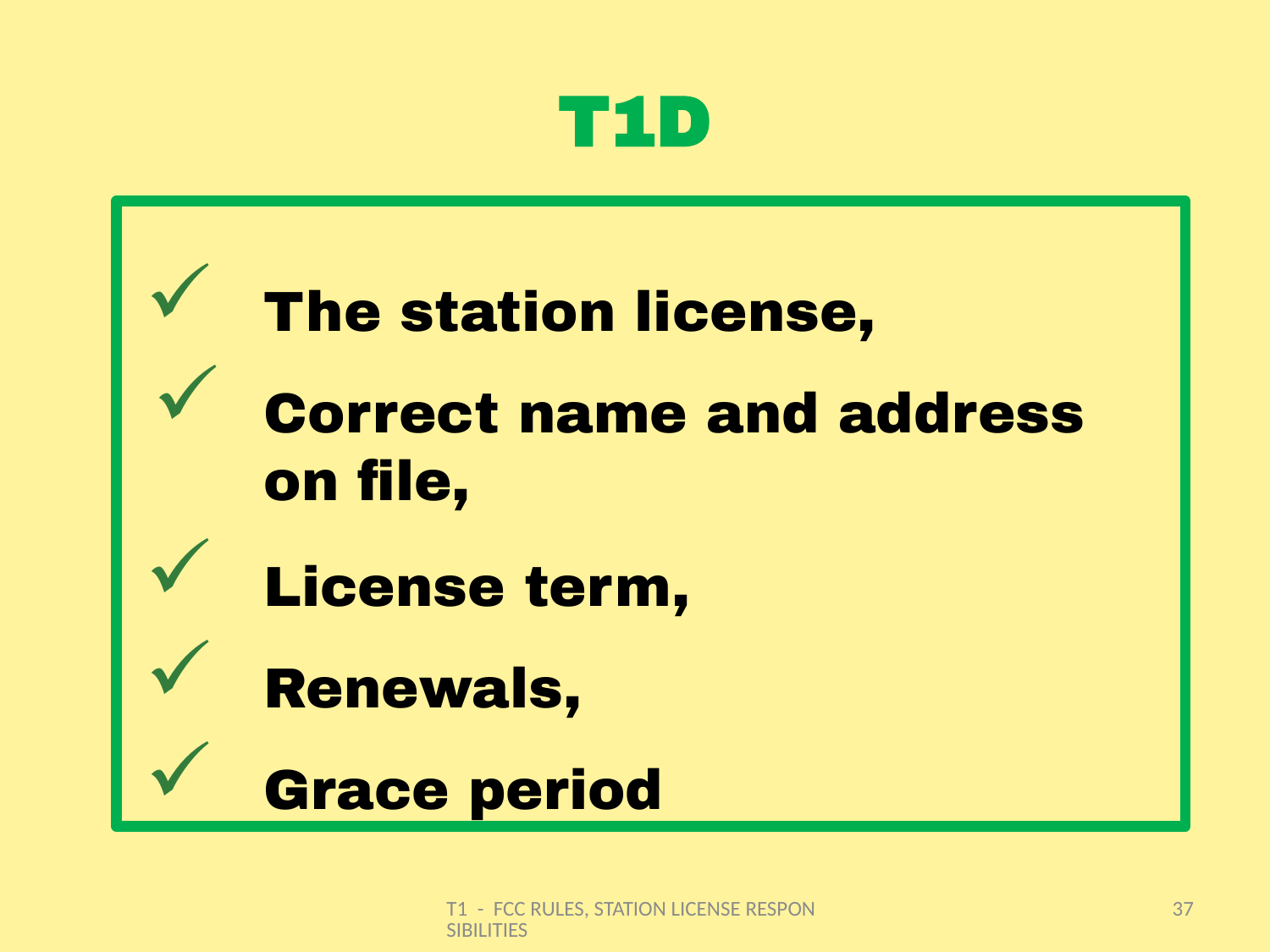

# T1D

The station license,

Correct name and address on file,

License term,

Renewals,

Grace period
T1  -  FCC RULES, STATION LICENSE RESPONSIBILITIES
37